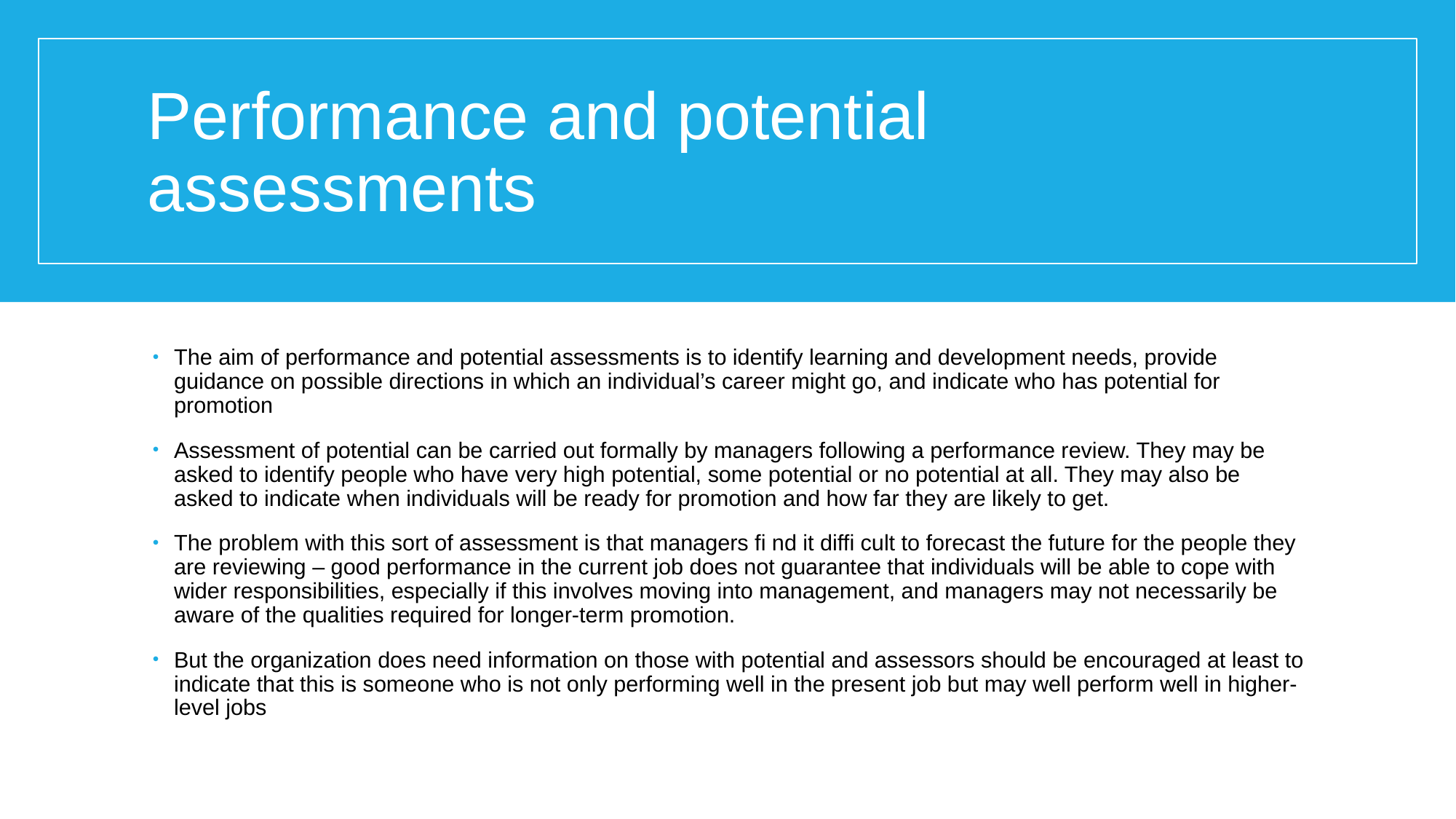

# Performance and potential assessments

The aim of performance and potential assessments is to identify learning and development needs, provide guidance on possible directions in which an individual’s career might go, and indicate who has potential for promotion
Assessment of potential can be carried out formally by managers following a performance review. They may be asked to identify people who have very high potential, some potential or no potential at all. They may also be asked to indicate when individuals will be ready for promotion and how far they are likely to get.
The problem with this sort of assessment is that managers fi nd it diffi cult to forecast the future for the people they are reviewing – good performance in the current job does not guarantee that individuals will be able to cope with wider responsibilities, especially if this involves moving into management, and managers may not necessarily be aware of the qualities required for longer-term promotion.
But the organization does need information on those with potential and assessors should be encouraged at least to indicate that this is someone who is not only performing well in the present job but may well perform well in higher-level jobs